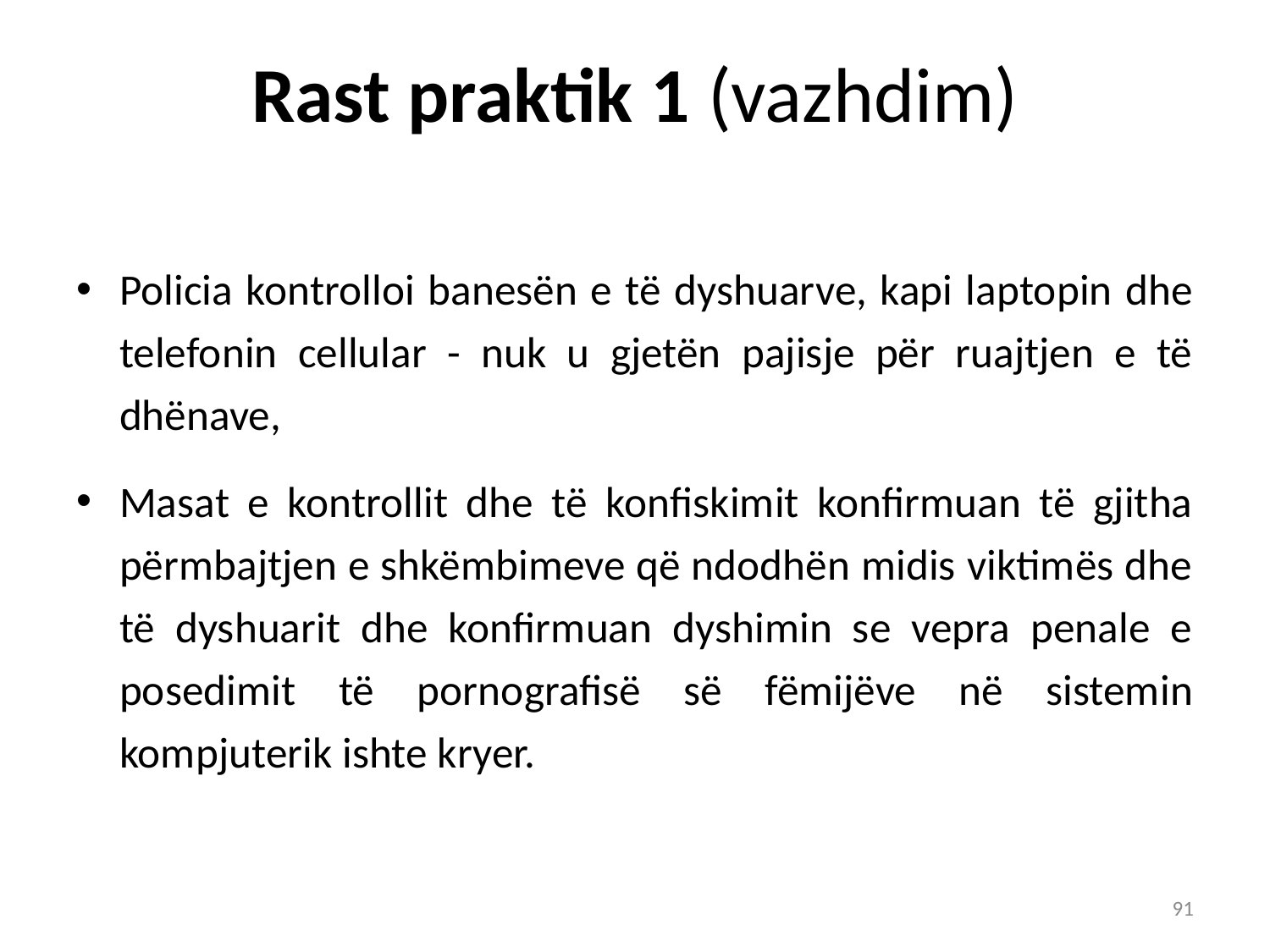

# Rast praktik 1 (vazhdim)
Policia kontrolloi banesën e të dyshuarve, kapi laptopin dhe telefonin cellular - nuk u gjetën pajisje për ruajtjen e të dhënave,
Masat e kontrollit dhe të konfiskimit konfirmuan të gjitha përmbajtjen e shkëmbimeve që ndodhën midis viktimës dhe të dyshuarit dhe konfirmuan dyshimin se vepra penale e posedimit të pornografisë së fëmijëve në sistemin kompjuterik ishte kryer.

91